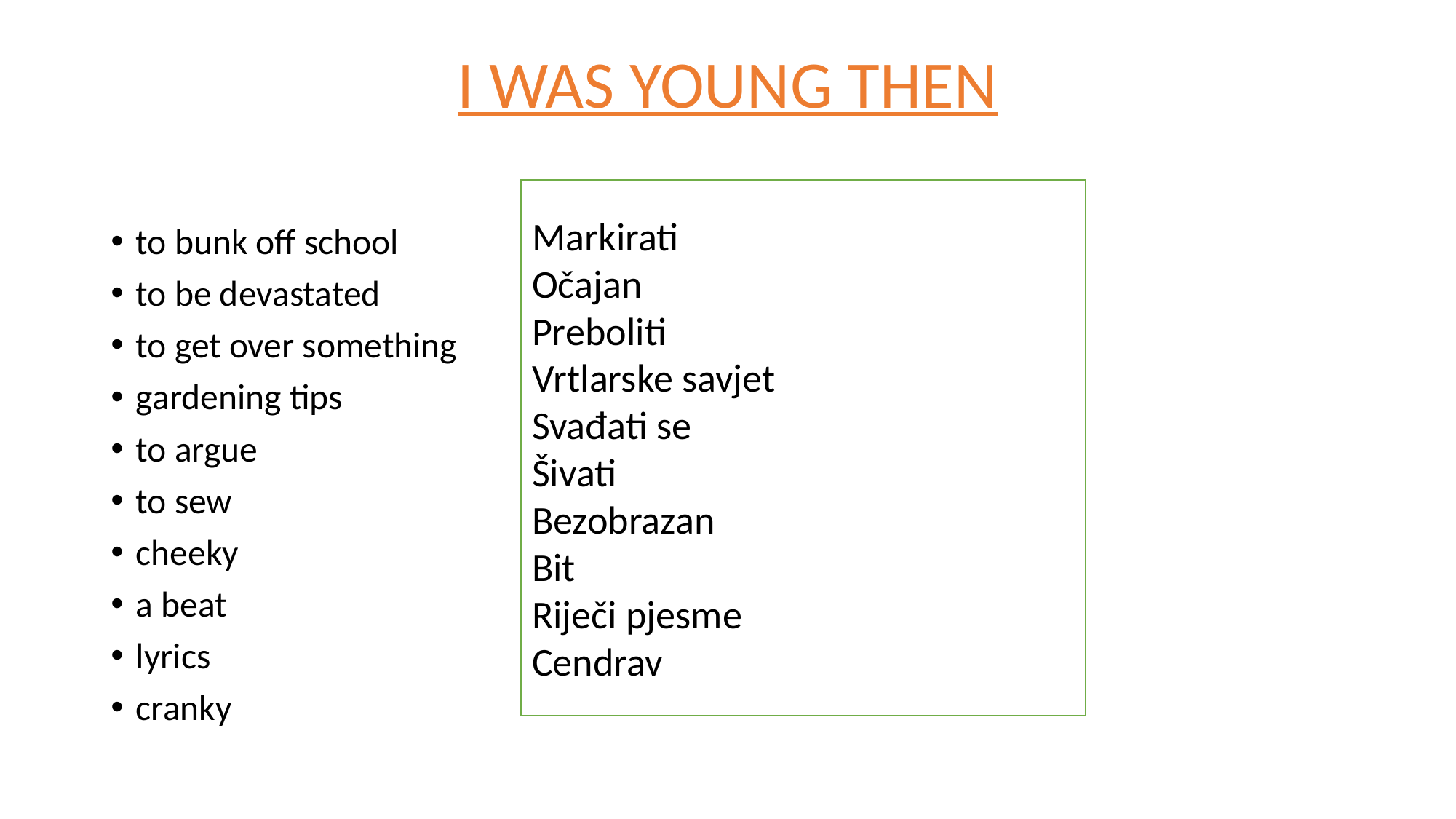

# I WAS YOUNG THEN
Markirati
Očajan
Preboliti
Vrtlarske savjet
Svađati se
Šivati
Bezobrazan
Bit
Riječi pjesme
Cendrav
to bunk off school
to be devastated
to get over something
gardening tips
to argue
to sew
cheeky
a beat
lyrics
cranky